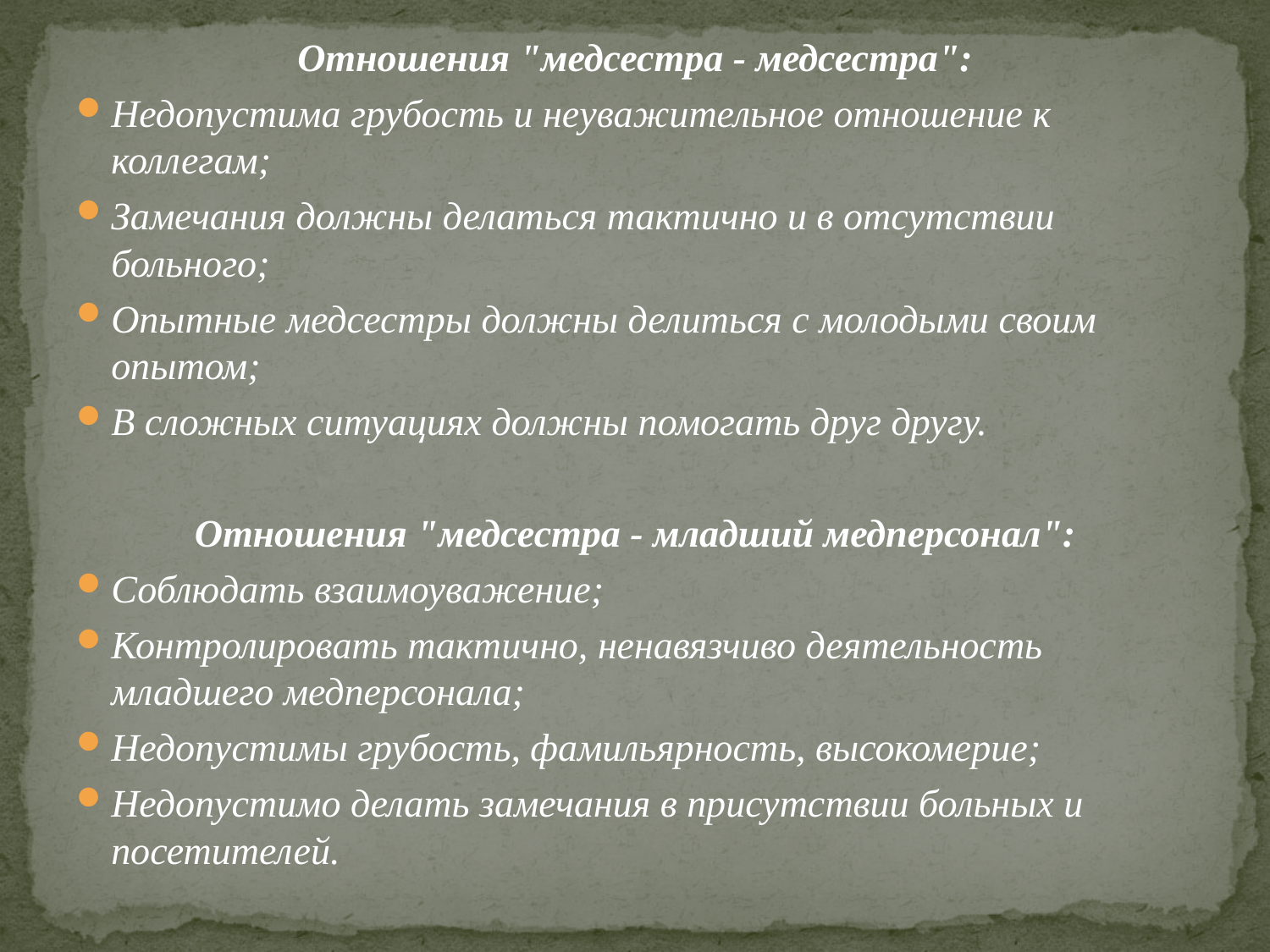

Отношения "медсестрa - медсестрa":
Недопустима грубость и неуважительное отношение к коллегам;
Замечания должны делаться тактично и в отсутствии больного;
Опытные медсестры должны делиться с молодыми своим опытом;
В сложных ситуациях должны помогать друг другу.

Отношения "медсестрa - младший медперсонал":
Соблюдать взаимоуважение;
Контролировать тактично, ненавязчиво деятельность младшего медперсонала;
Недопустимы грубость, фамильярность, высокомерие;
Недопустимо делать замечания в присутствии больных и посетителей.